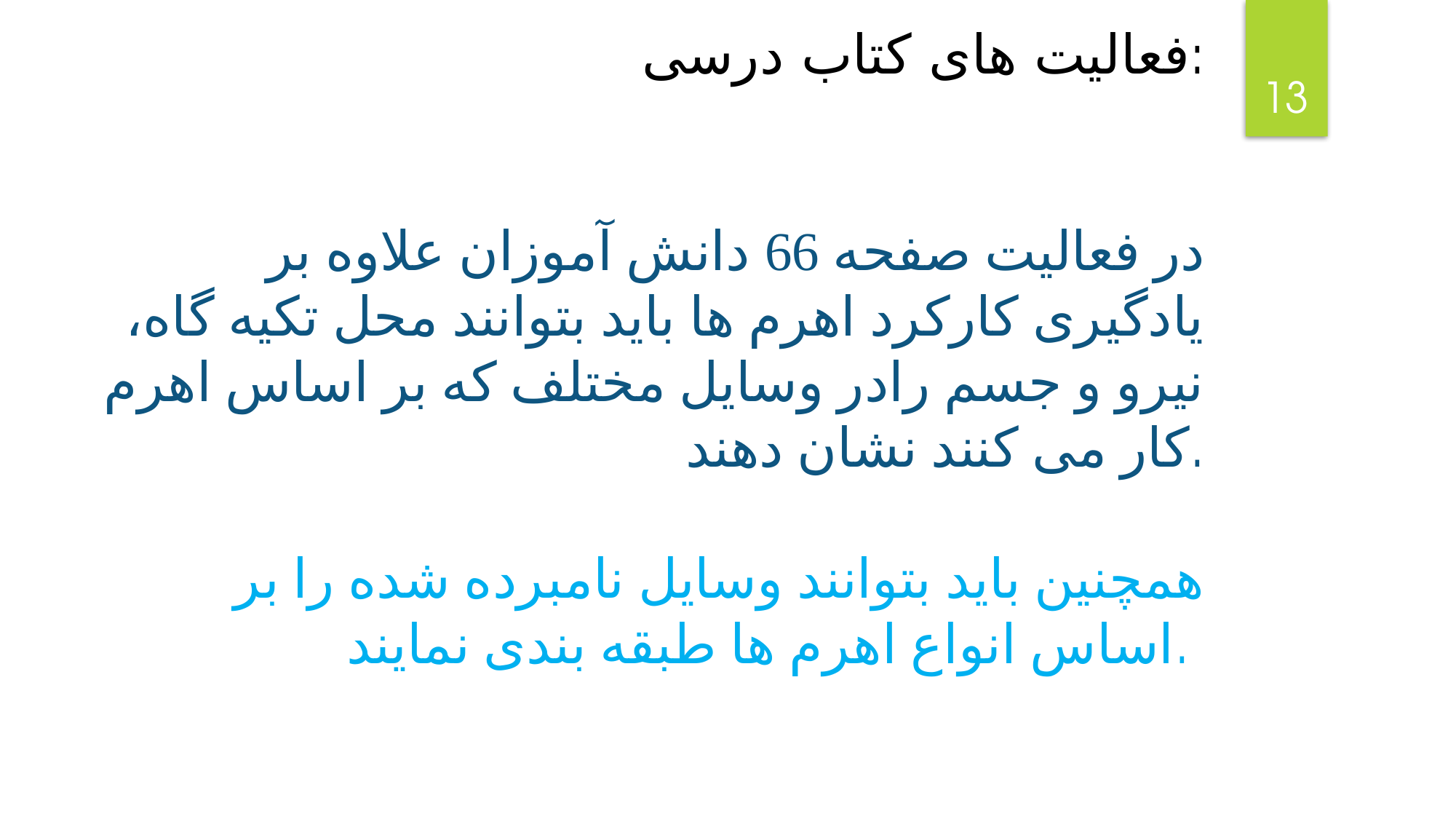

فعالیت های کتاب درسی:

در فعالیت صفحه 66 دانش آموزان علاوه بر یادگیری کارکرد اهرم ها باید بتوانند محل تکیه گاه، نیرو و جسم رادر وسایل مختلف که بر اساس اهرم کار می کنند نشان دهند.

همچنین باید بتوانند وسایل نامبرده شده را بر اساس انواع اهرم ها طبقه بندی نمایند.

13